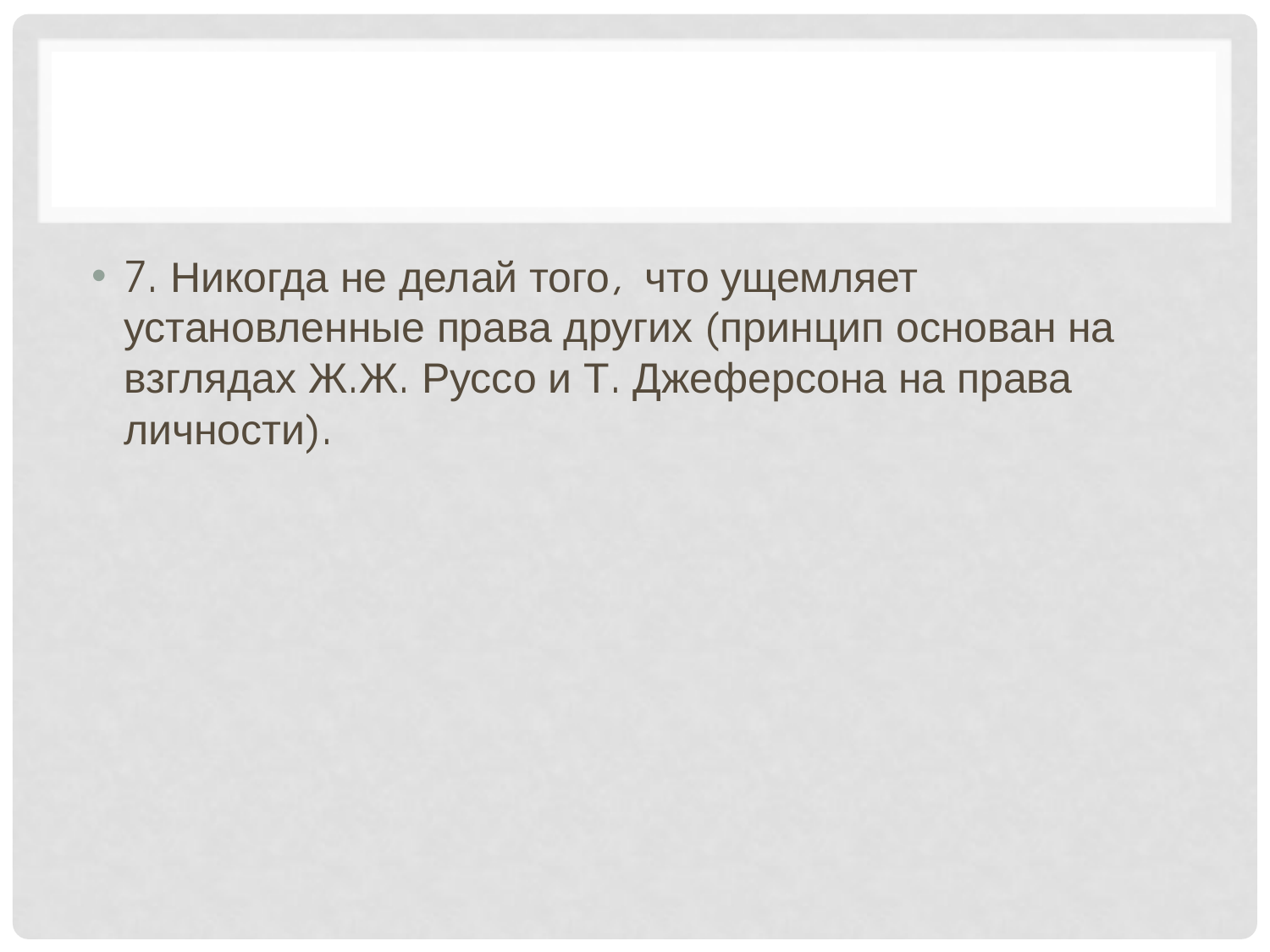

#
7. Никогда не делай того,  что ущемляет установленные права других (принцип основан на взглядах Ж.Ж. Руссо и Т. Джеферсона на права личности).